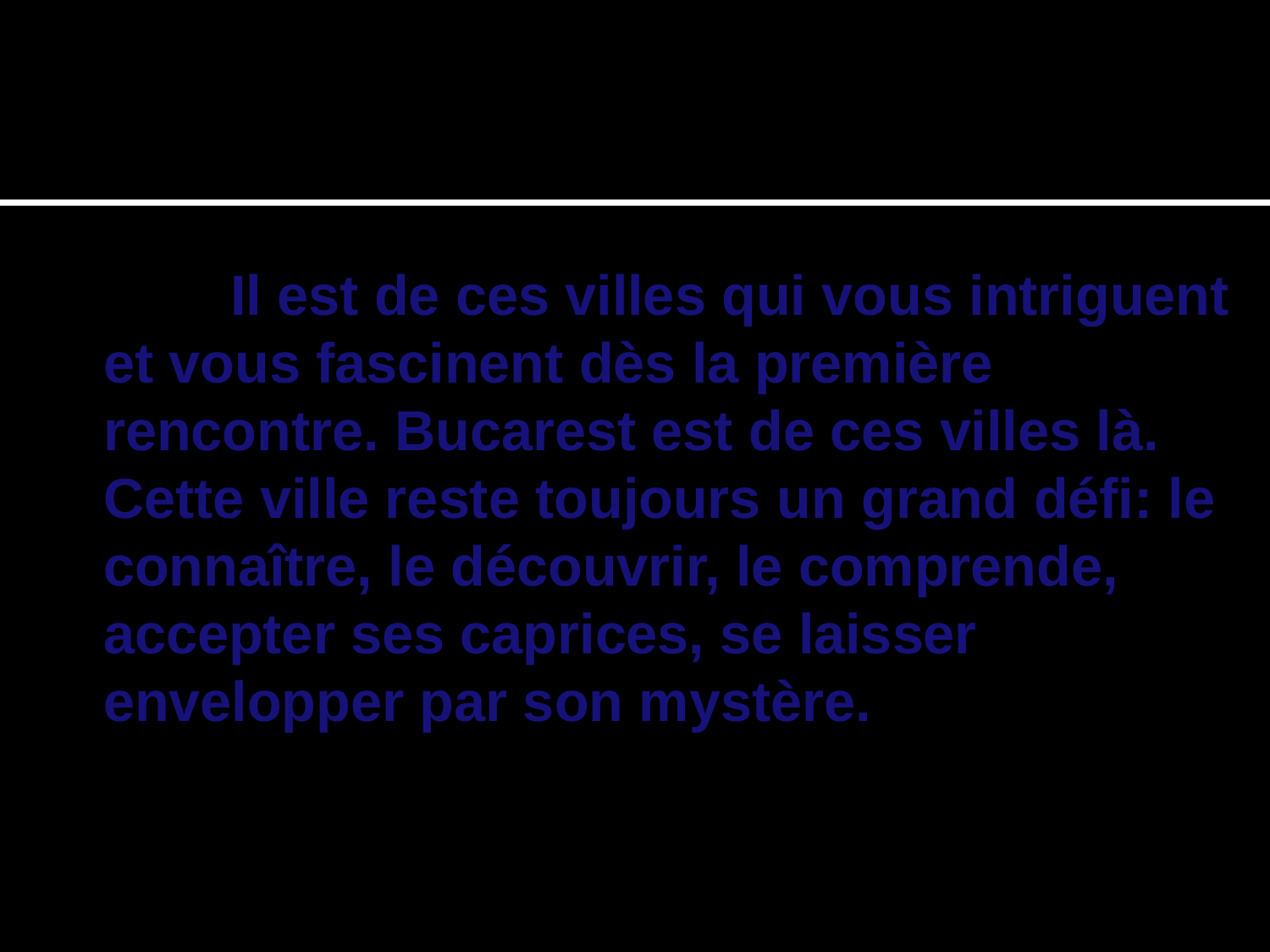

Il est de ces villes qui vous intriguent et vous fascinent dès la première rencontre. Bucarest est de ces villes là. Cette ville reste toujours un grand défi: le connaître, le découvrir, le comprende, accepter ses caprices, se laisser envelopper par son mystère.